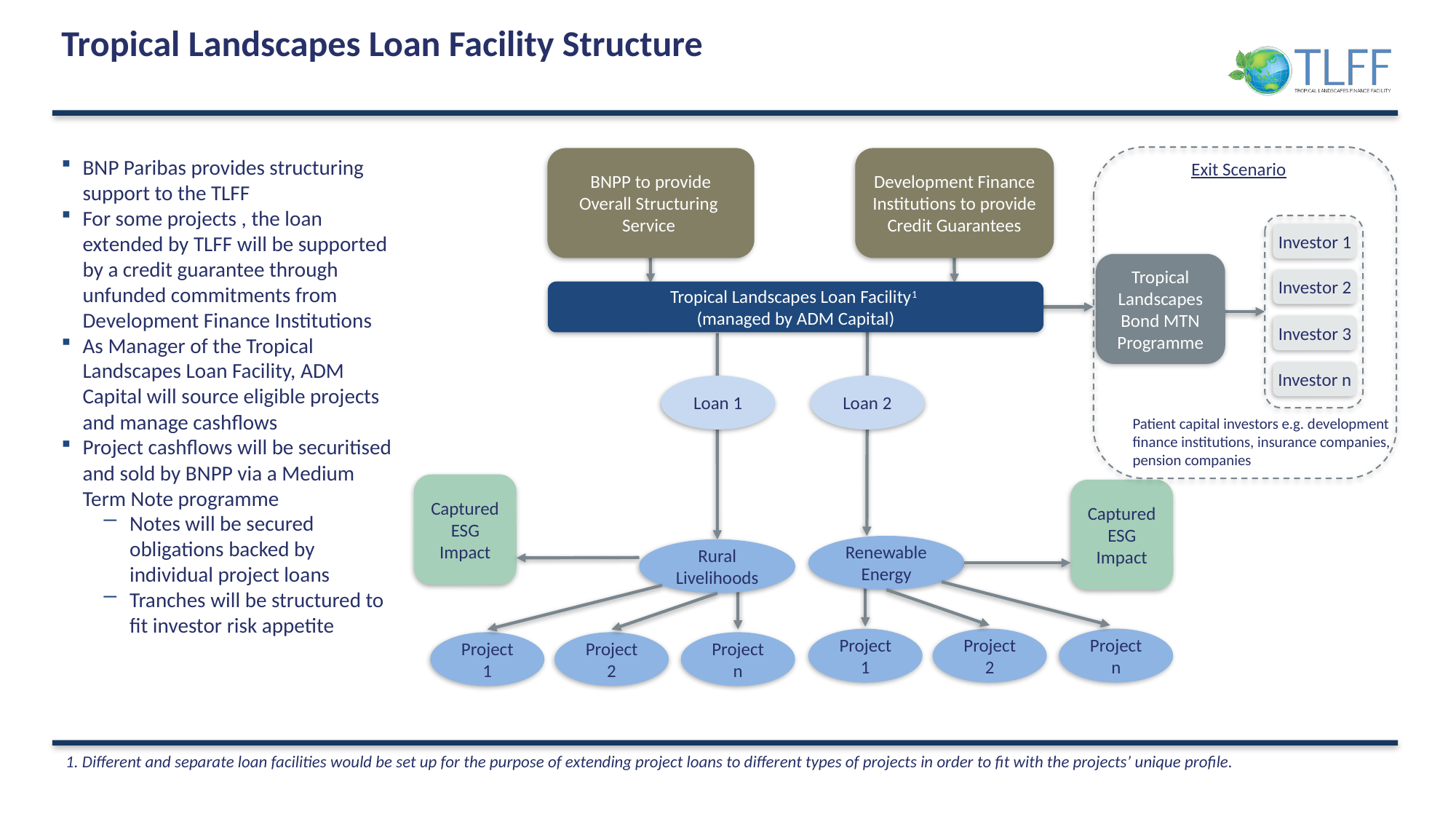

# Tropical Landscapes Loan Facility Structure

BNPP to provide Overall Structuring  Service
Development Finance Institutions to provide Credit Guarantees
BNP Paribas provides structuring support to the TLFF
For some projects , the loan extended by TLFF will be supported by a credit guarantee through unfunded commitments from Development Finance Institutions
As Manager of the Tropical Landscapes Loan Facility, ADM Capital will source eligible projects and manage cashflows
Project cashflows will be securitised and sold by BNPP via a Medium Term Note programme
Notes will be secured obligations backed by individual project loans
Tranches will be structured to fit investor risk appetite
Exit Scenario

Investor 1
Tropical Landscapes Bond MTN Programme
Investor 2
Tropical Landscapes Loan Facility1
(managed by ADM Capital)
Investor 3
Investor n
Loan 1
Loan 2
Patient capital investors e.g. development finance institutions, insurance companies, pension companies
Captured ESG Impact
Captured ESG Impact
Renewable Energy
Rural Livelihoods
Project 1
Project 2
Project n
Project 1
Project 2
Project n
1. Different and separate loan facilities would be set up for the purpose of extending project loans to different types of projects in order to fit with the projects’ unique profile.